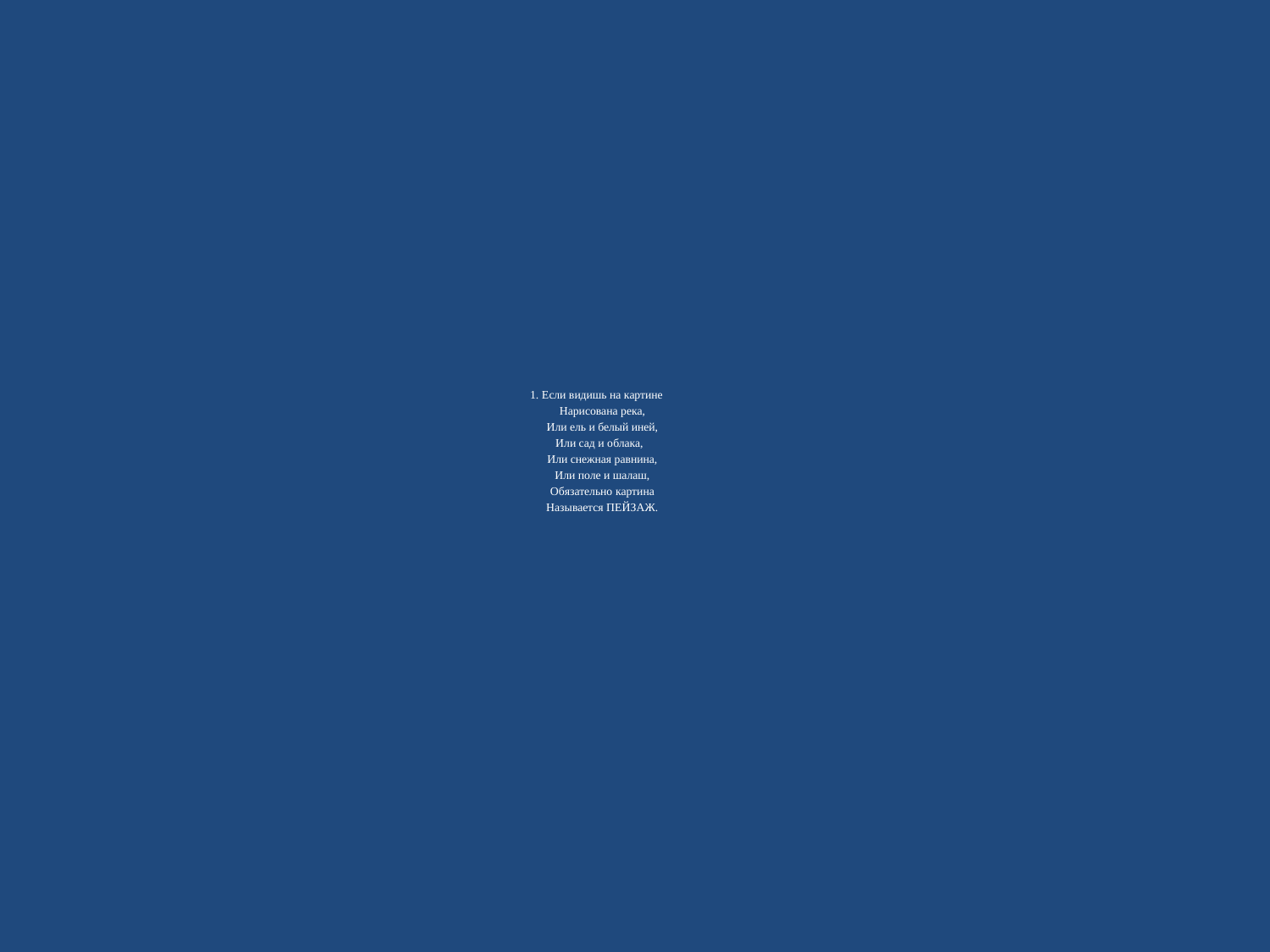

# 1. Если видишь на картине Нарисована река, Или ель и белый иней, Или сад и облака, Или снежная равнина, Или поле и шалаш, Обязательно картина Называется ПЕЙЗАЖ.